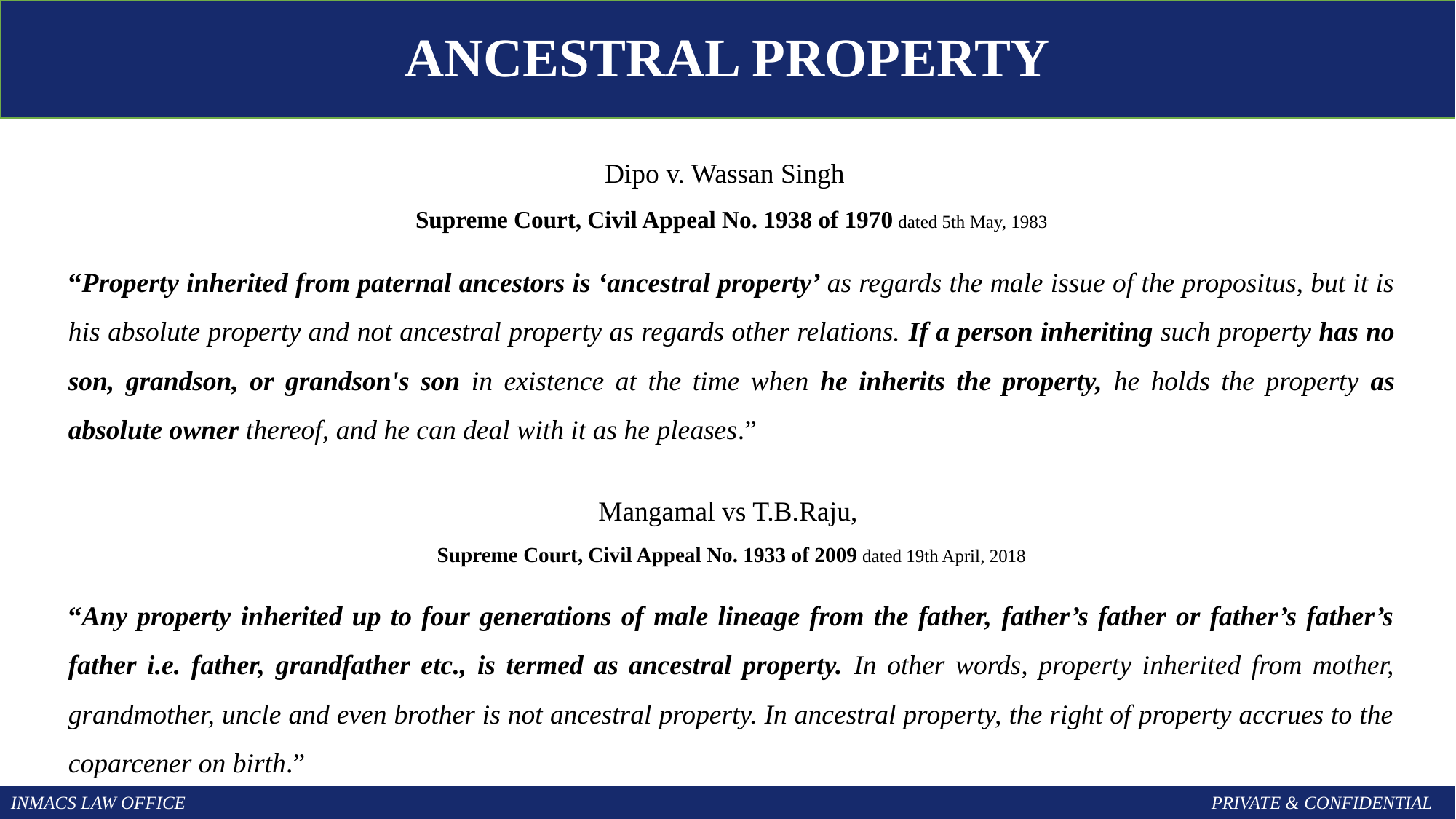

ANCESTRAL PROPERTY
Dipo v. Wassan Singh
Supreme Court, Civil Appeal No. 1938 of 1970 dated 5th May, 1983
“Property inherited from paternal ancestors is ‘ancestral property’ as regards the male issue of the propositus, but it is his absolute property and not ancestral property as regards other relations. If a person inheriting such property has no son, grandson, or grandson's son in existence at the time when he inherits the property, he holds the property as absolute owner thereof, and he can deal with it as he pleases.”

Mangamal vs T.B.Raju,
Supreme Court, Civil Appeal No. 1933 of 2009 dated 19th April, 2018
“Any property inherited up to four generations of male lineage from the father, father’s father or father’s father’s father i.e. father, grandfather etc., is termed as ancestral property. In other words, property inherited from mother, grandmother, uncle and even brother is not ancestral property. In ancestral property, the right of property accrues to the coparcener on birth.”

INMACS LAW OFFICE										PRIVATE & CONFIDENTIAL